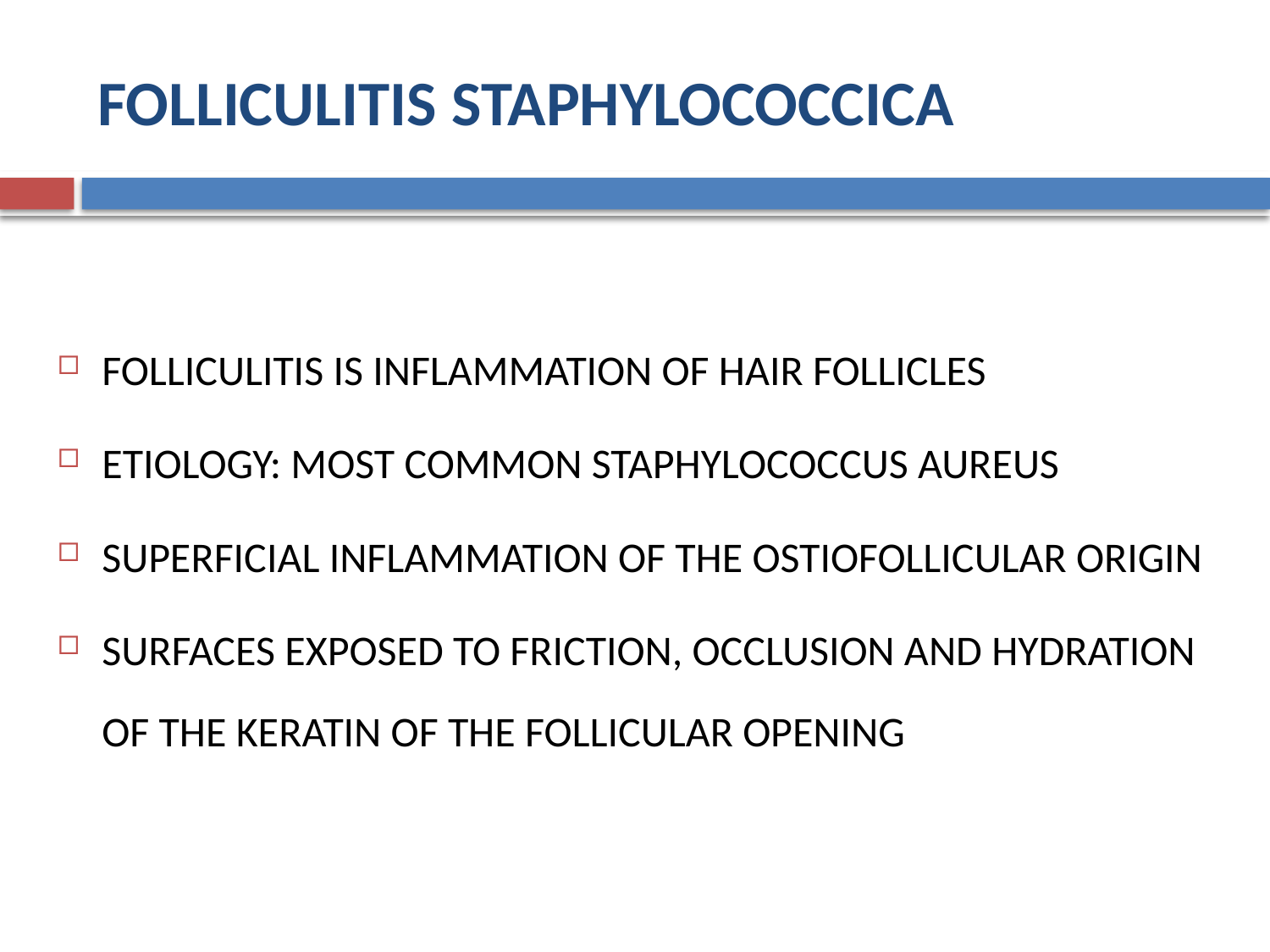

# FOLLICULITIS STAPHYLOCOCCICA
FOLLICULITIS IS INFLAMMATION OF HAIR FOLLICLES
ETIOLOGY: MOST COMMON STAPHYLOCOCCUS AUREUS
SUPERFICIAL INFLAMMATION OF THE OSTIOFOLLICULAR ORIGIN
SURFACES EXPOSED TO FRICTION, OCCLUSION AND HYDRATION OF THE KERATIN OF THE FOLLICULAR OPENING